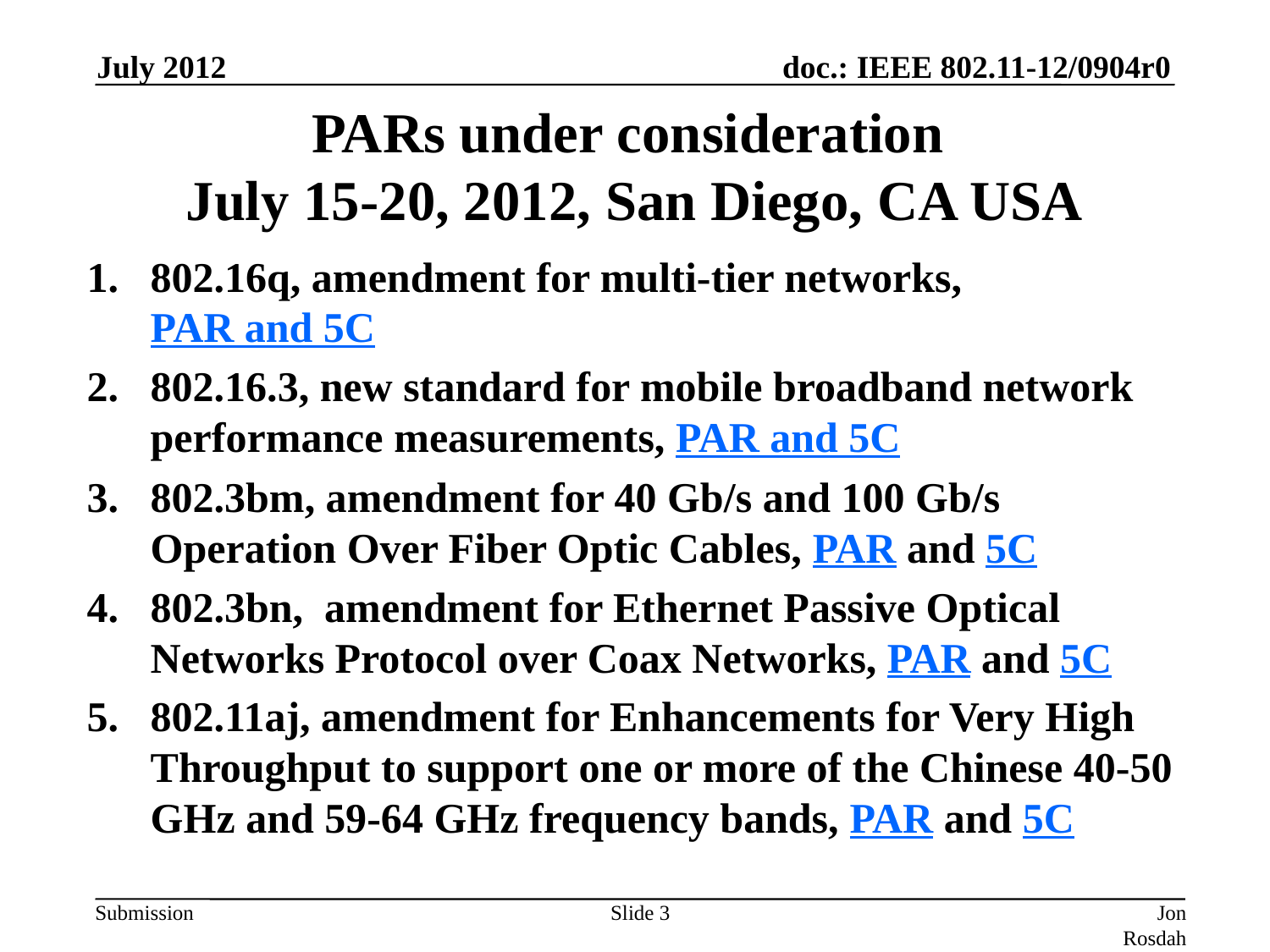

July 2012
# PARs under consideration July 15-20, 2012, San Diego, CA USA
802.16q, amendment for multi-tier networks, PAR and 5C
802.16.3, new standard for mobile broadband network performance measurements, PAR and 5C
802.3bm, amendment for 40 Gb/s and 100 Gb/s Operation Over Fiber Optic Cables, PAR and 5C
802.3bn,  amendment for Ethernet Passive Optical Networks Protocol over Coax Networks, PAR and 5C
802.11aj, amendment for Enhancements for Very High Throughput to support one or more of the Chinese 40-50 GHz and 59-64 GHz frequency bands, PAR and 5C
Slide 3
Jon Rosdahl (CSR)